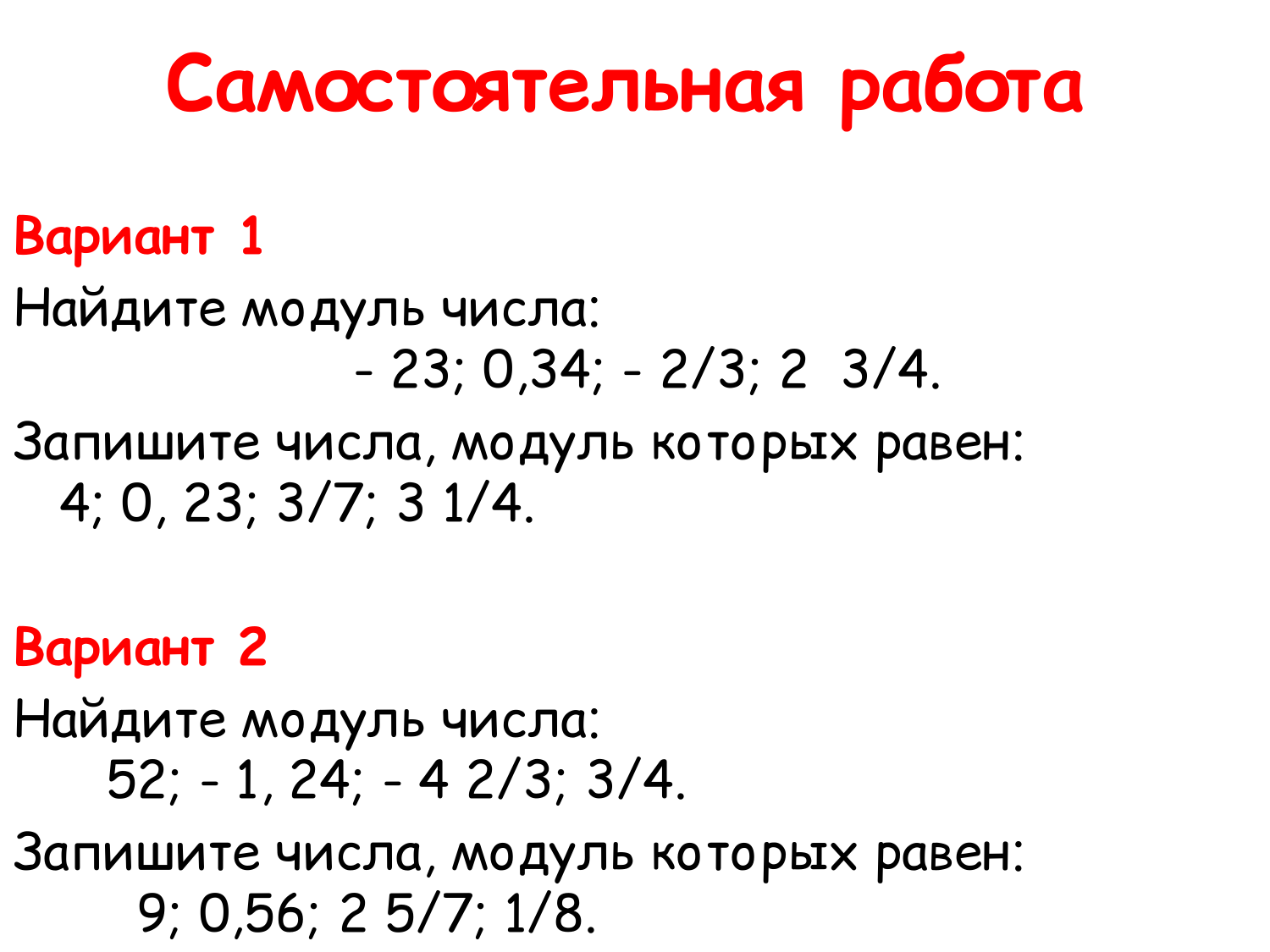

# Самостоятельная работа
Вариант 1
Найдите модуль числа:                                                               - 23; 0,34; - 2/3; 2  3/4.
Запишите числа, модуль которых равен:                4; 0, 23; 3/7; 3 1/4.

Вариант 2
Найдите модуль числа:                                               52; - 1, 24; - 4 2/3; 3/4.
Запишите числа, модуль которых равен:                      9; 0,56; 2 5/7; 1/8.